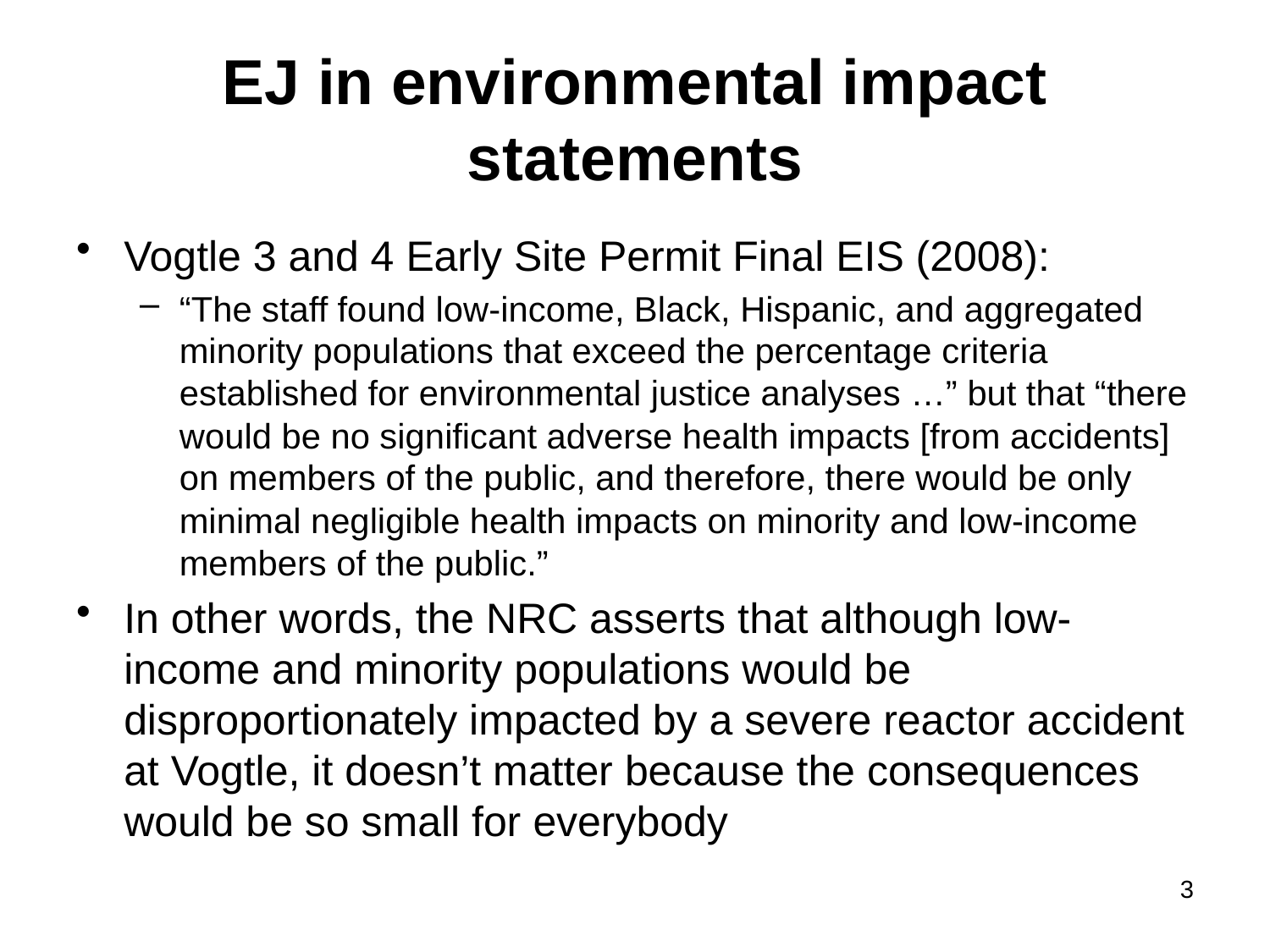

# EJ in environmental impact statements
Vogtle 3 and 4 Early Site Permit Final EIS (2008):
“The staff found low-income, Black, Hispanic, and aggregated minority populations that exceed the percentage criteria established for environmental justice analyses …” but that “there would be no significant adverse health impacts [from accidents] on members of the public, and therefore, there would be only minimal negligible health impacts on minority and low-income members of the public.”
In other words, the NRC asserts that although low-income and minority populations would be disproportionately impacted by a severe reactor accident at Vogtle, it doesn’t matter because the consequences would be so small for everybody
3